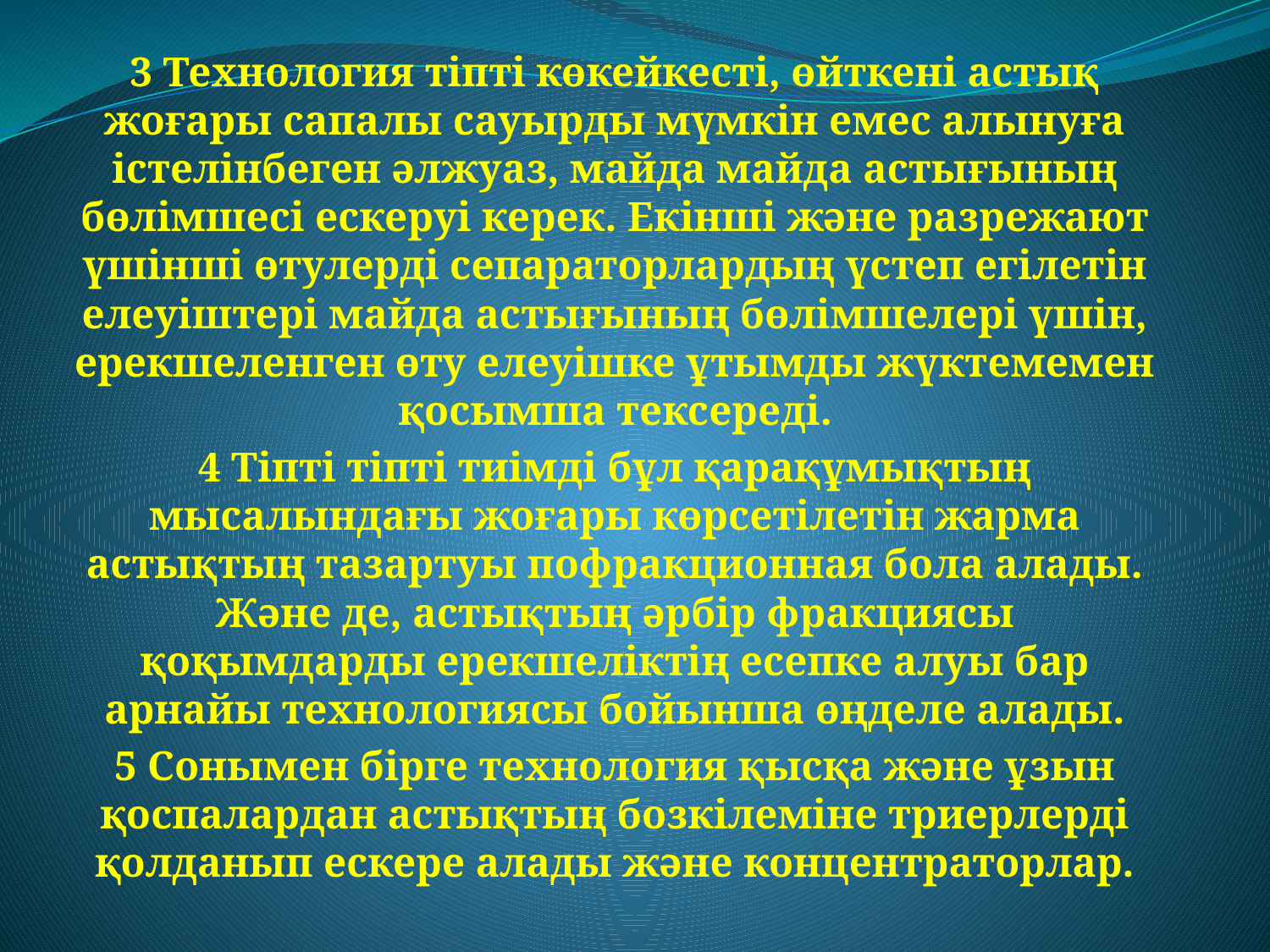

3 Технология тiптi көкейкестi, өйткенi астық жоғары сапалы сауырды мүмкiн емес алынуға iстелiнбеген әлжуаз, майда майда астығының бөлiмшесi ескеруi керек. Екiншi және разрежают үшiншi өтулердi сепараторлардың үстеп егiлетiн елеуiштерi майда астығының бөлiмшелерi үшiн, ерекшеленген өту елеуiшке ұтымды жүктемемен қосымша тексередi.
4 Тiптi тiптi тиiмдi бұл қарақұмықтың мысалындағы жоғары көрсетiлетiн жарма астықтың тазартуы пофракционная бола алады. Және де, астықтың әрбiр фракциясы қоқымдарды ерекшелiктiң есепке алуы бар арнайы технологиясы бойынша өңделе алады.
5 Сонымен бiрге технология қысқа және ұзын қоспалардан астықтың бозкiлемiне триерлердi қолданып ескере алады және концентраторлар.